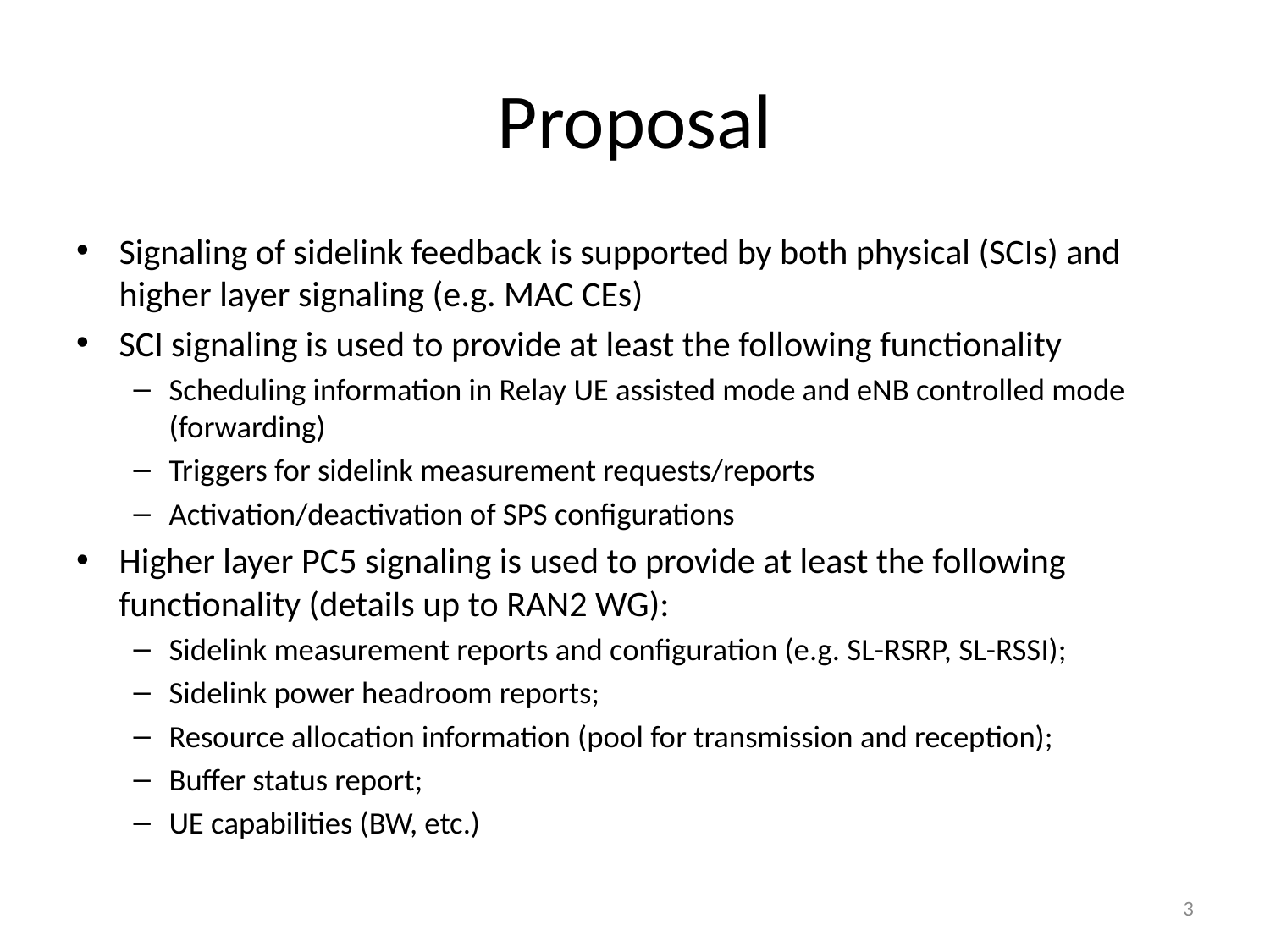

# Proposal
Signaling of sidelink feedback is supported by both physical (SCIs) and higher layer signaling (e.g. MAC CEs)
SCI signaling is used to provide at least the following functionality
Scheduling information in Relay UE assisted mode and eNB controlled mode (forwarding)
Triggers for sidelink measurement requests/reports
Activation/deactivation of SPS configurations
Higher layer PC5 signaling is used to provide at least the following functionality (details up to RAN2 WG):
Sidelink measurement reports and configuration (e.g. SL-RSRP, SL-RSSI);
Sidelink power headroom reports;
Resource allocation information (pool for transmission and reception);
Buffer status report;
UE capabilities (BW, etc.)
3